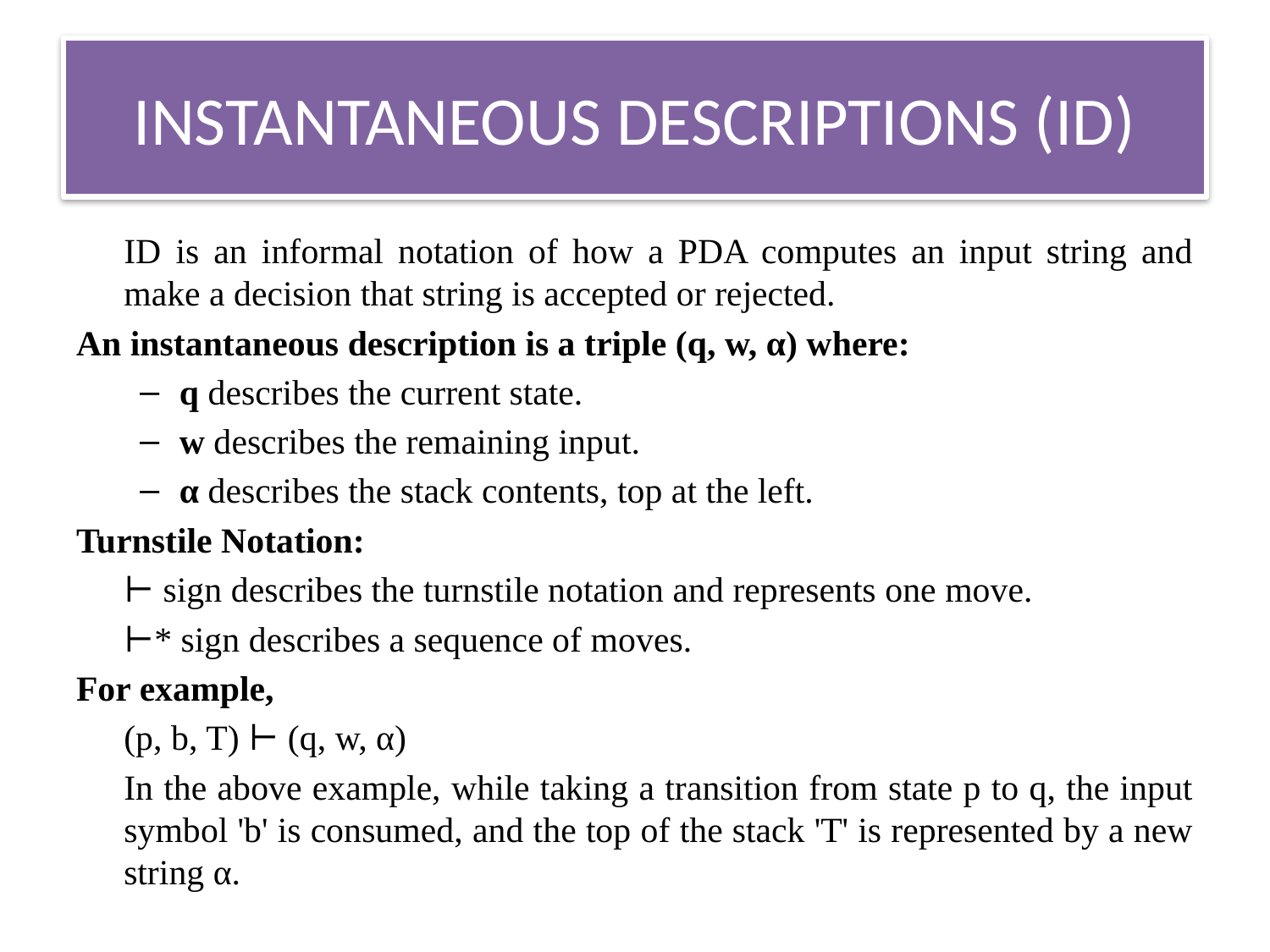

# INSTANTANEOUS DESCRIPTIONS (ID)
	ID is an informal notation of how a PDA computes an input string and make a decision that string is accepted or rejected.
An instantaneous description is a triple (q, w, α) where:
q describes the current state.
w describes the remaining input.
α describes the stack contents, top at the left.
Turnstile Notation:
	⊢ sign describes the turnstile notation and represents one move.
	⊢* sign describes a sequence of moves.
For example,
	(p, b, T) ⊢ (q, w, α)
	In the above example, while taking a transition from state p to q, the input symbol 'b' is consumed, and the top of the stack 'T' is represented by a new string α.